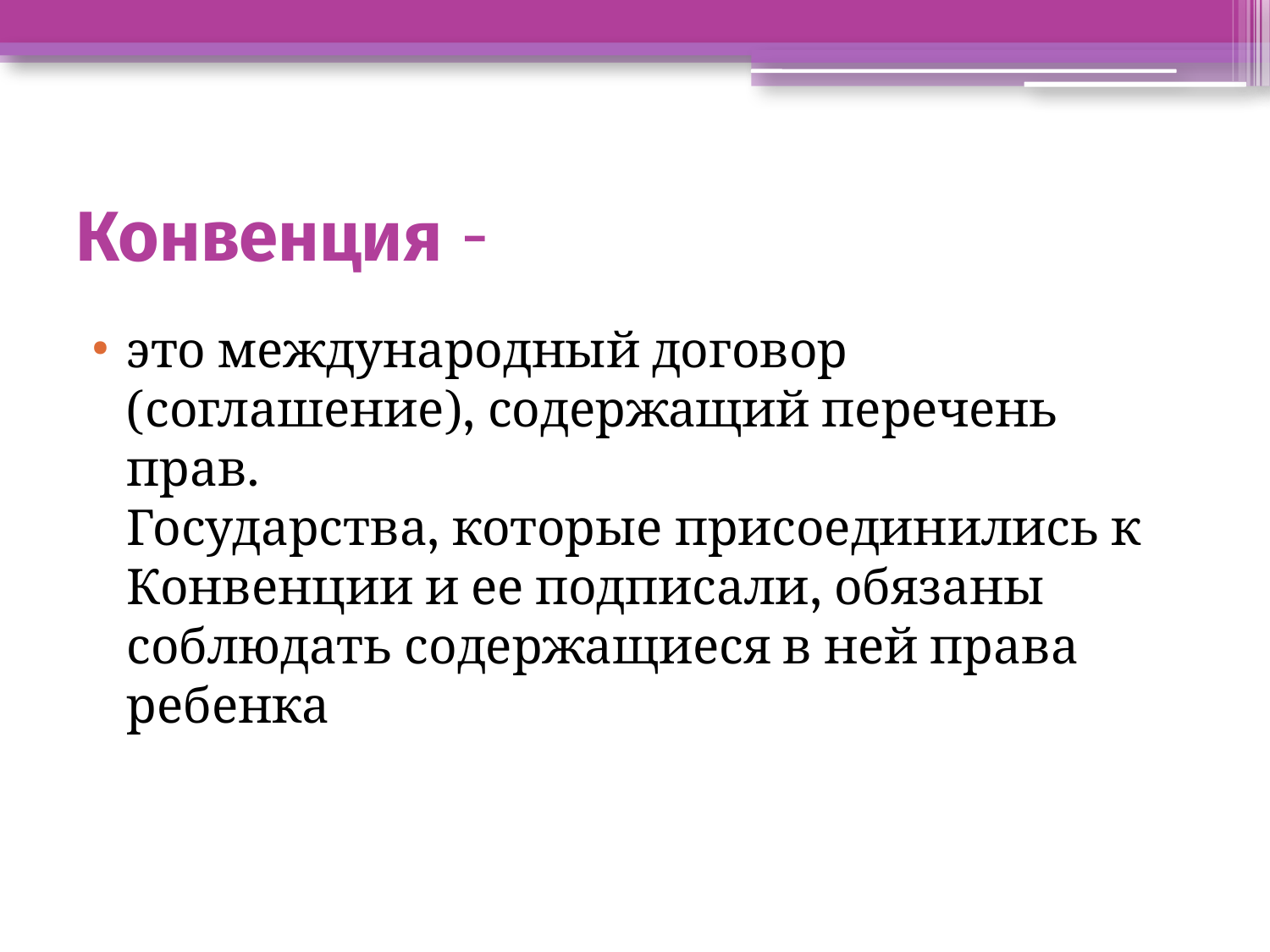

# Конвенция -
это международный договор (соглашение), содержащий перечень прав.
Государства, которые присоединились к Конвенции и ее подписали, обязаны соблюдать содержащиеся в ней права ребенка